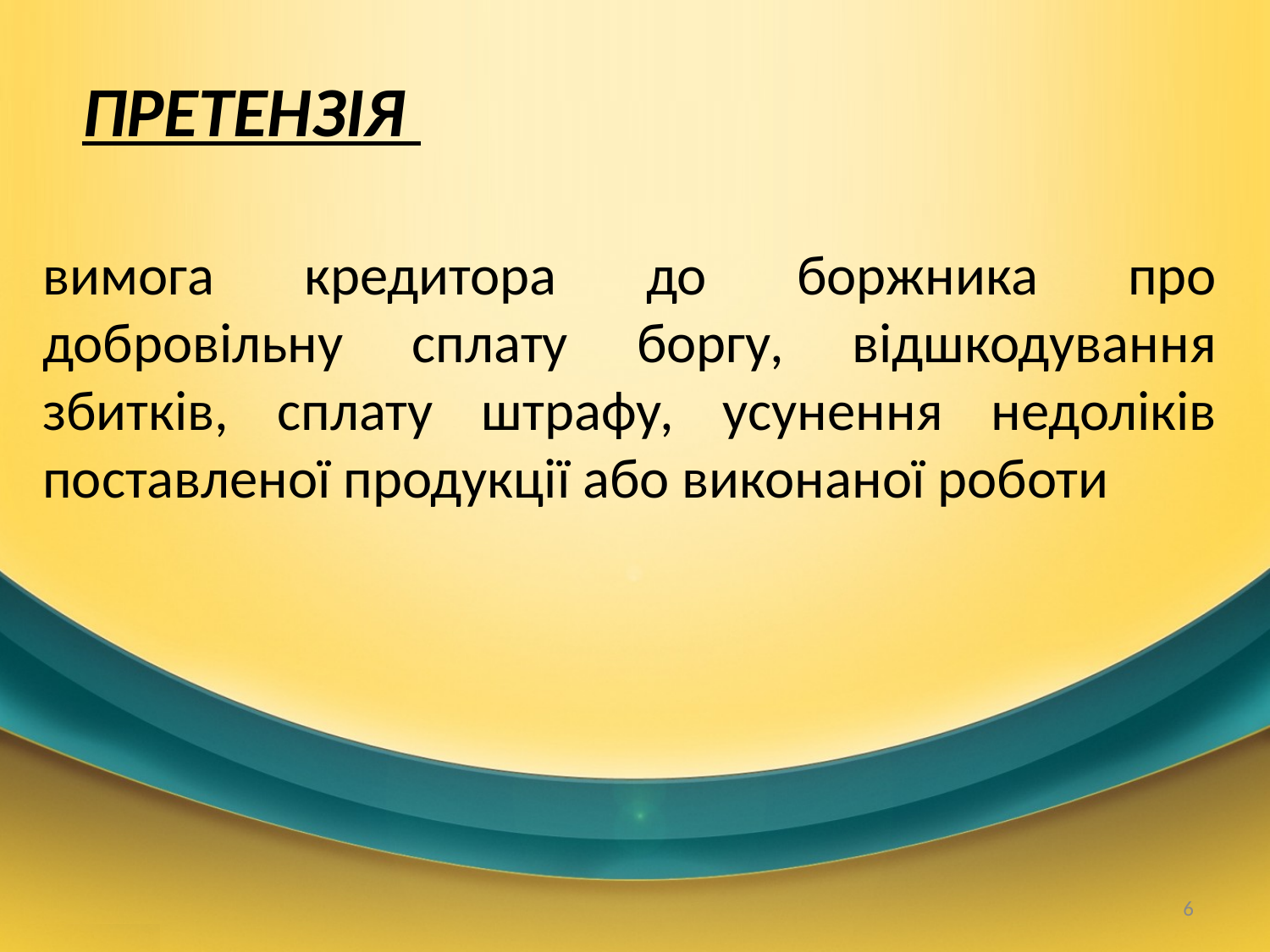

# Претензія
вимога кредитора до боржника про добровільну сплату боргу, відшкодування збитків, сплату штрафу, усунення недоліків поставленої продукції або виконаної роботи
6